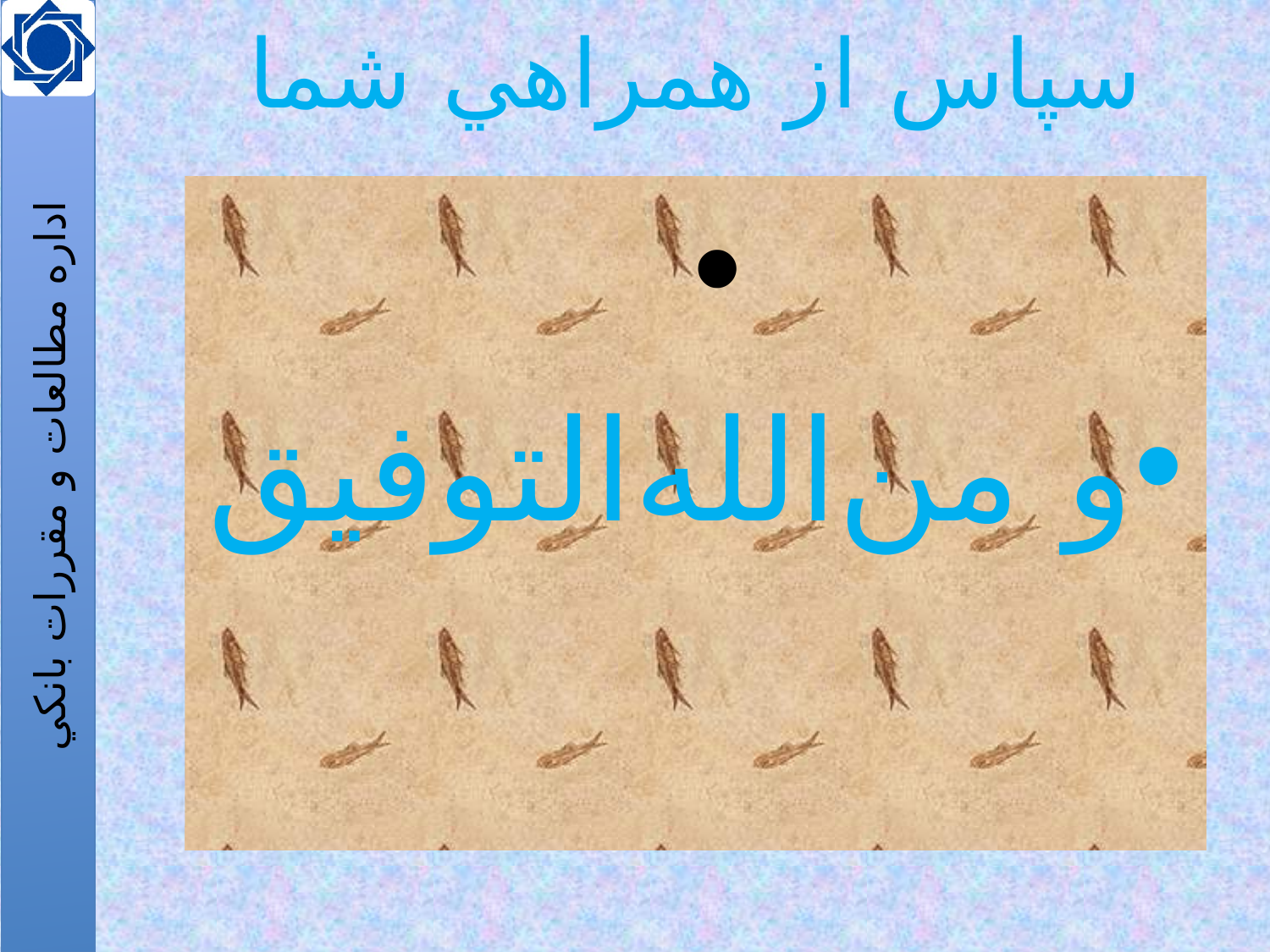

# سپاس از همراهي شما

و من‌الله‌التوفيق